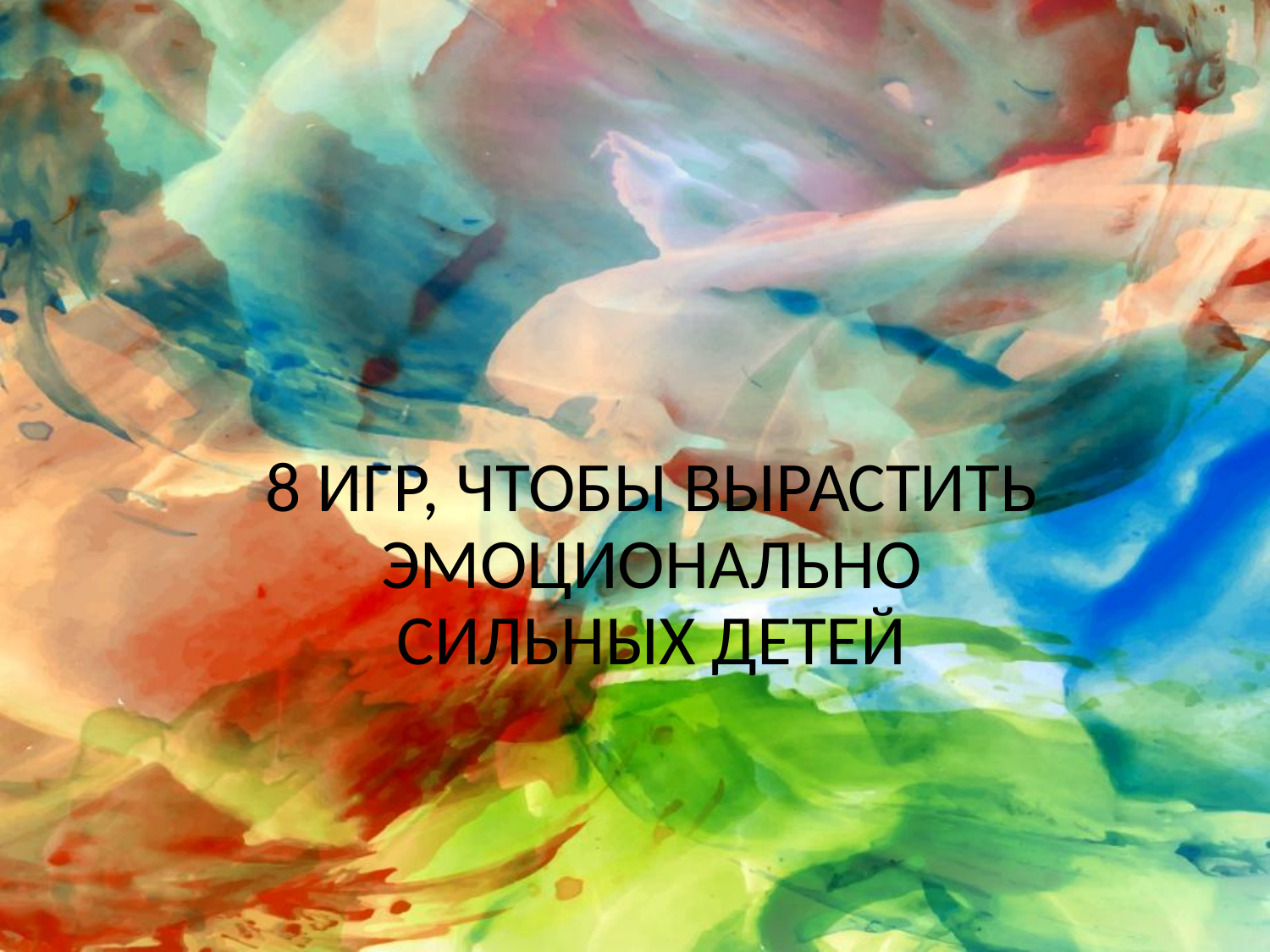

# 8 ИГР, ЧТОБЫ ВЫРАСТИТЬ ЭМОЦИОНАЛЬНО СИЛЬНЫХ ДЕТЕЙ